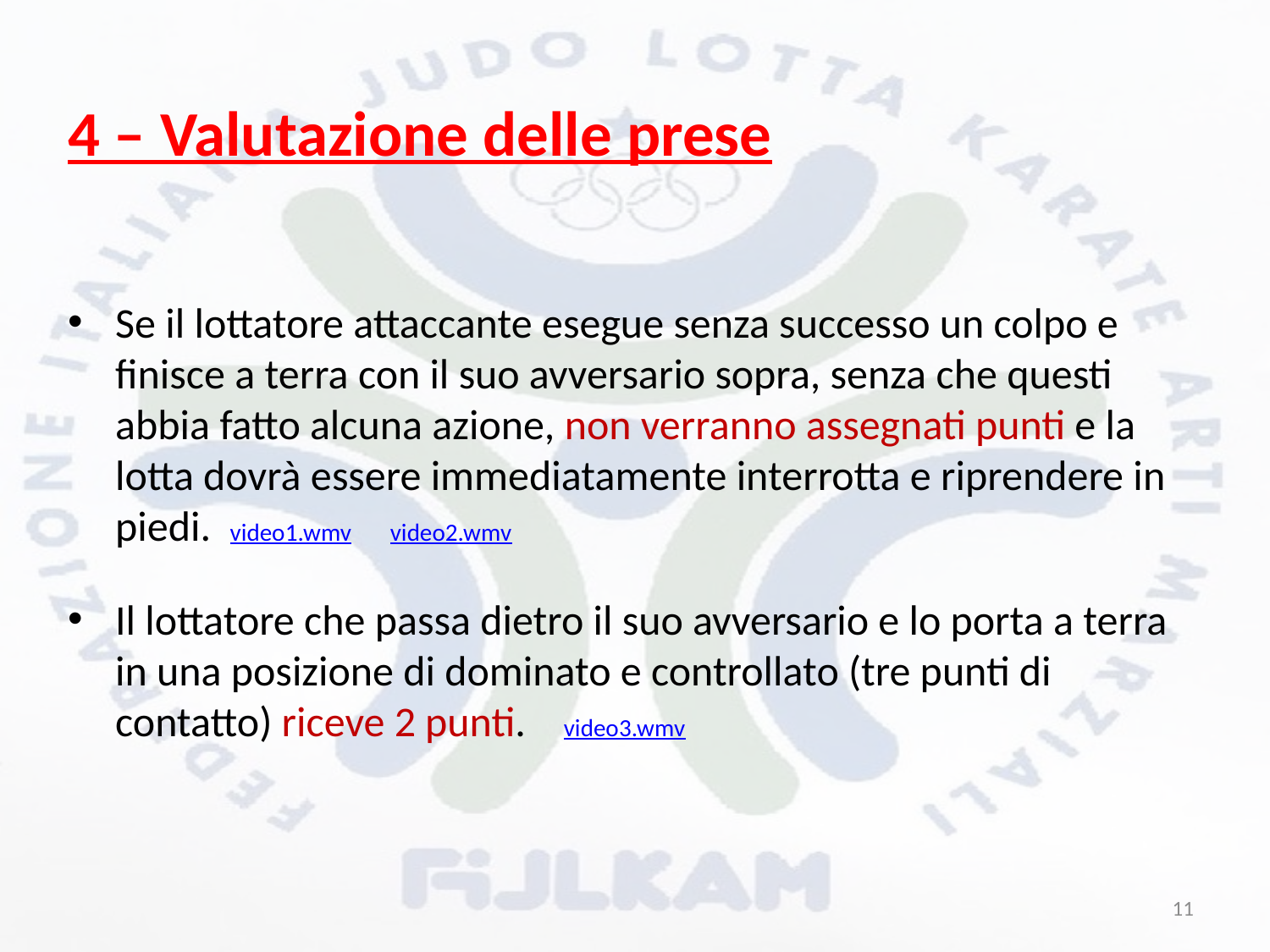

4 – Valutazione delle prese

Se il lottatore attaccante esegue senza successo un colpo e finisce a terra con il suo avversario sopra, senza che questi abbia fatto alcuna azione, non verranno assegnati punti e la lotta dovrà essere immediatamente interrotta e riprendere in piedi.  video1.wmv       video2.wmv

Il lottatore che passa dietro il suo avversario e lo porta a terra in una posizione di dominato e controllato (tre punti di contatto) riceve 2 punti.    video3.wmv

11